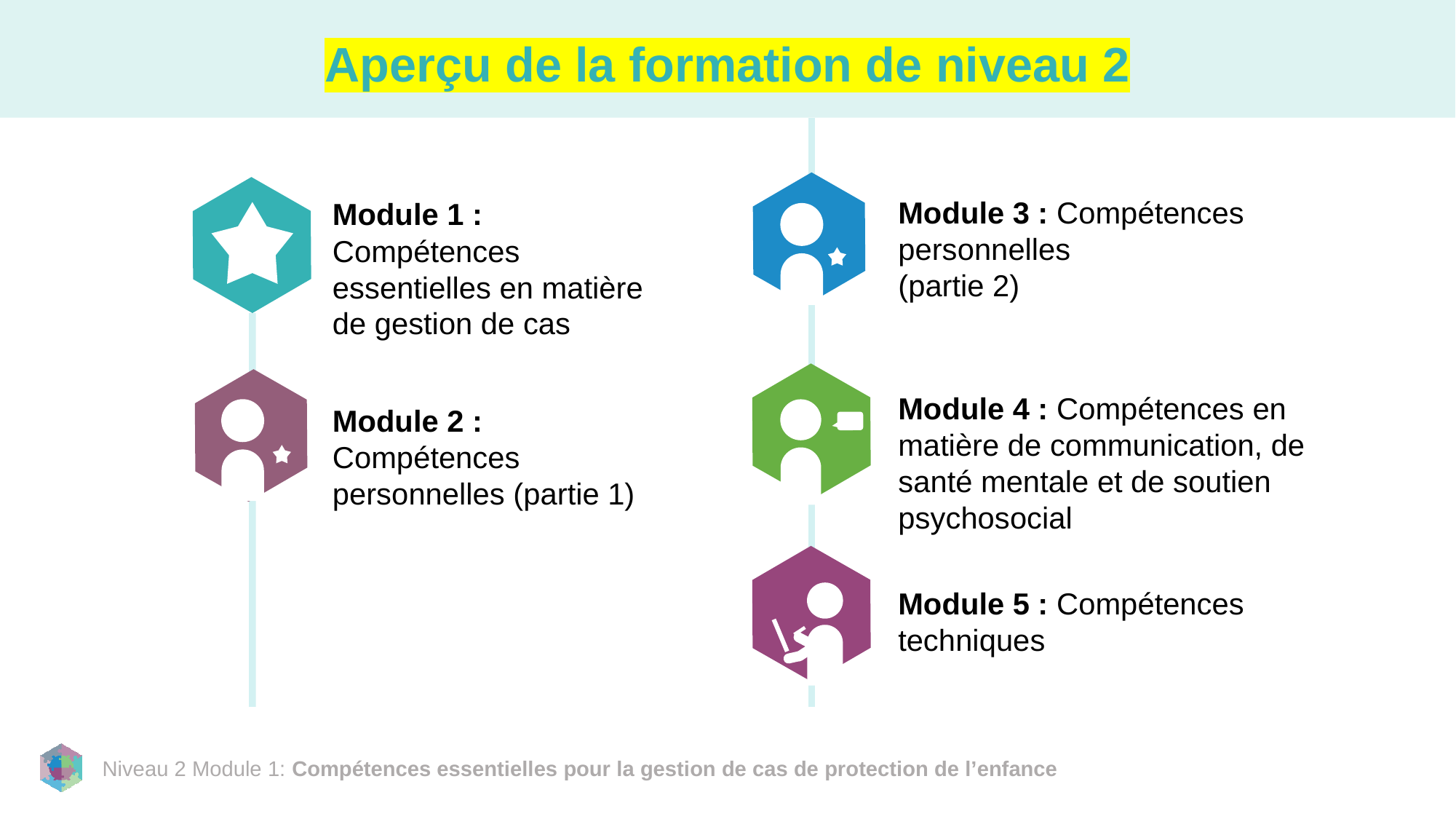

# Aperçu de la formation de niveau 2

Module 3 : Compétences personnelles
(partie 2)
Module 1 : Compétences essentielles en matière de gestion de cas

Module 4 : Compétences en matière de communication, de santé mentale et de soutien psychosocial
Module 2 : Compétences personnelles (partie 1)

Module 5 : Compétences techniques